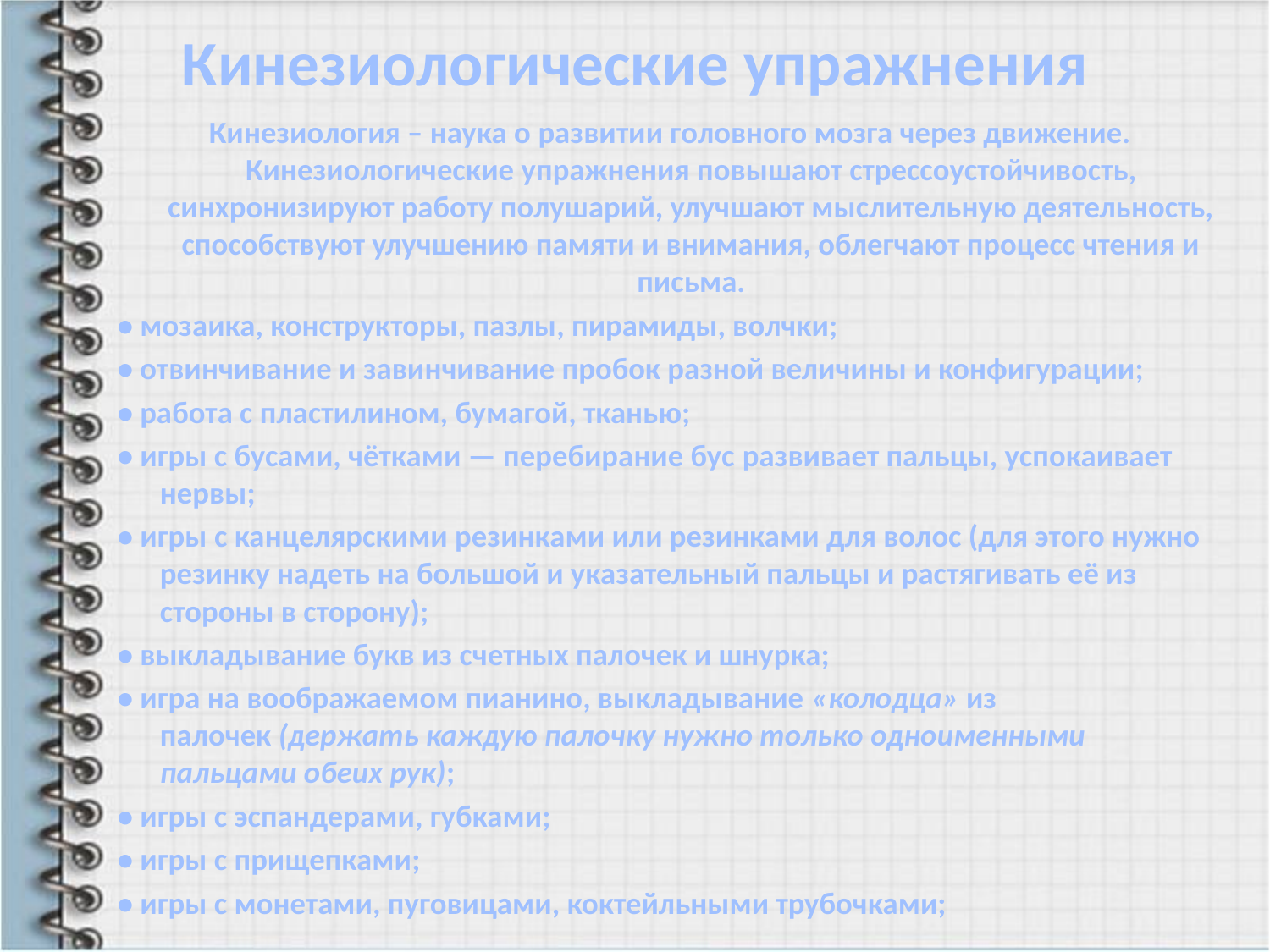

Кинезиологические упражнения
#
Кинезиология – наука о развитии головного мозга через движение. Кинезиологические упражнения повышают стрессоустойчивость, синхронизируют работу полушарий, улучшают мыслительную деятельность, способствуют улучшению памяти и внимания, облегчают процесс чтения и письма.
• мозаика, конструкторы, пазлы, пирамиды, волчки;
• отвинчивание и завинчивание пробок разной величины и конфигурации;
• работа с пластилином, бумагой, тканью;
• игры с бусами, чётками — перебирание бус развивает пальцы, успокаивает нервы;
• игры с канцелярскими резинками или резинками для волос (для этого нужно резинку надеть на большой и указательный пальцы и растягивать её из стороны в сторону);
• выкладывание букв из счетных палочек и шнурка;
• игра на воображаемом пианино, выкладывание «колодца» из палочек (держать каждую палочку нужно только одноименными пальцами обеих рук);
• игры с эспандерами, губками;
• игры с прищепками;
• игры с монетами, пуговицами, коктейльными трубочками;